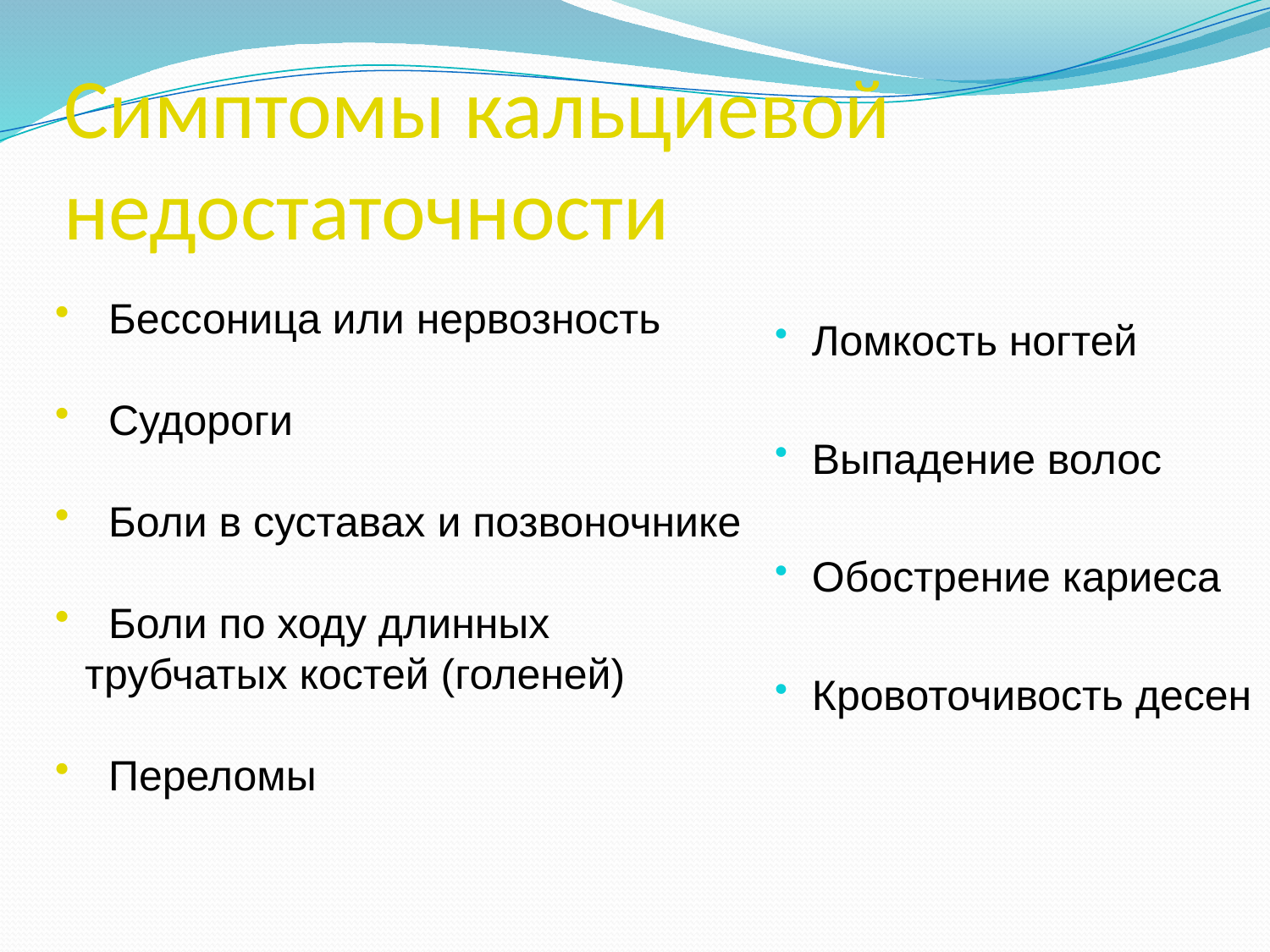

Симптомы кальциевой недостаточности
  Бессоница или нервозность

  Судороги

  Боли в суставах и позвоночнике

  Боли по ходу длинных      трубчатых костей (голеней)

  Переломы

  Ломкость ногтей

  Выпадение волос

  Обострение кариеса

  Кровоточивость десен